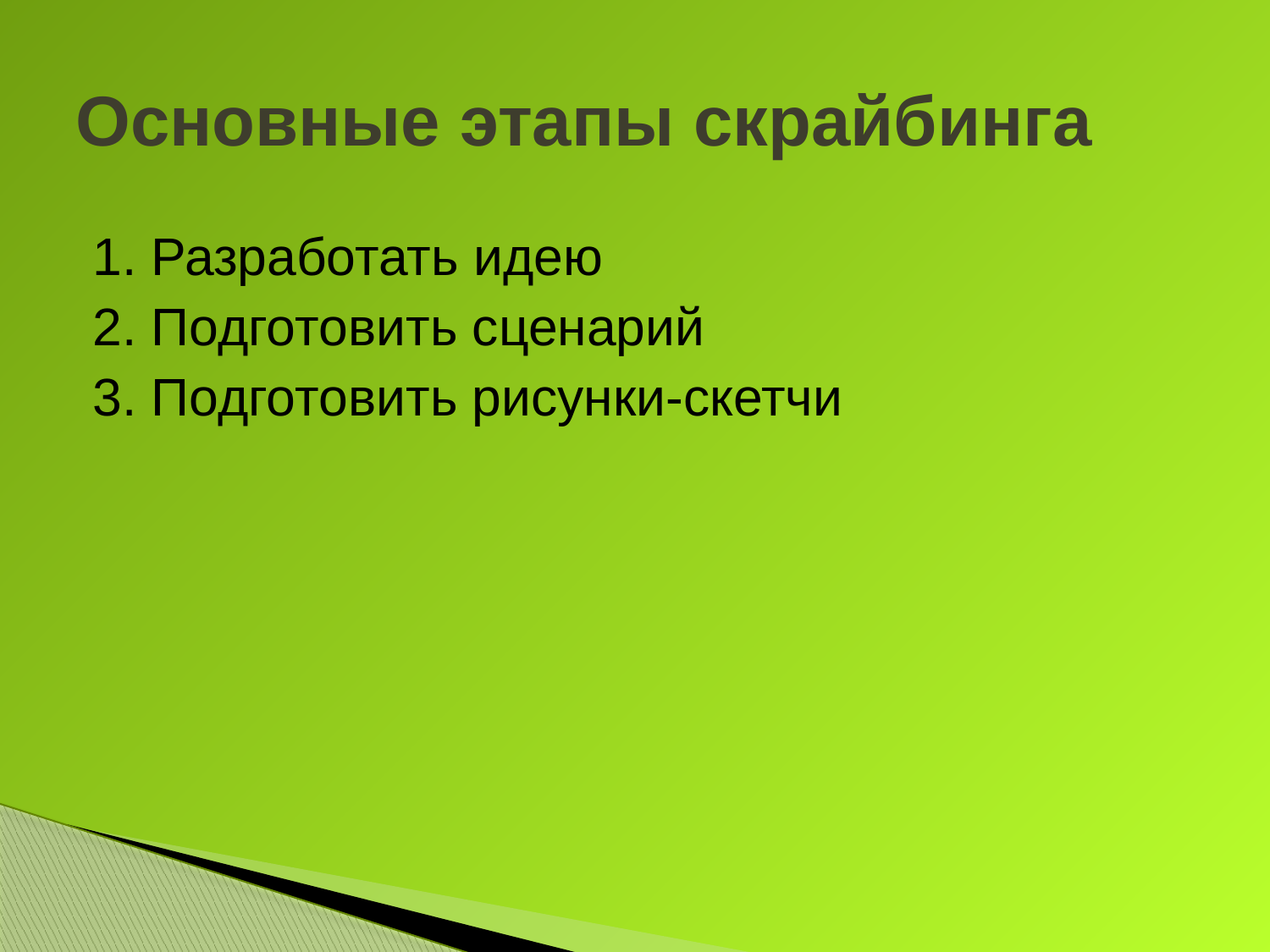

# Основные этапы скрайбинга
1. Разработать идею
2. Подготовить сценарий
3. Подготовить рисунки-скетчи